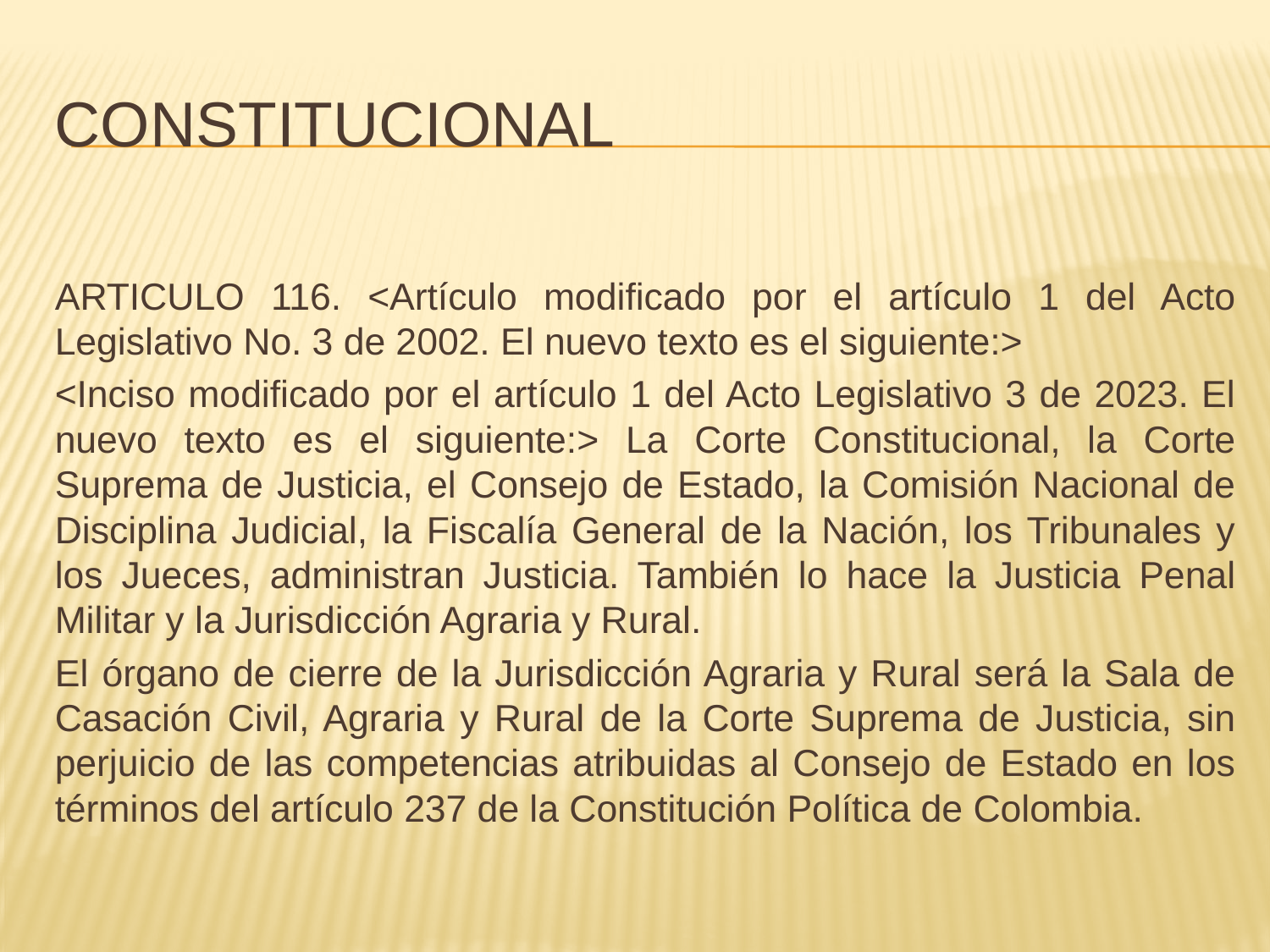

# constitucional

ARTICULO 116. <Artículo modificado por el artículo 1 del Acto Legislativo No. 3 de 2002. El nuevo texto es el siguiente:>
<Inciso modificado por el artículo 1 del Acto Legislativo 3 de 2023. El nuevo texto es el siguiente:> La Corte Constitucional, la Corte Suprema de Justicia, el Consejo de Estado, la Comisión Nacional de Disciplina Judicial, la Fiscalía General de la Nación, los Tribunales y los Jueces, administran Justicia. También lo hace la Justicia Penal Militar y la Jurisdicción Agraria y Rural.
El órgano de cierre de la Jurisdicción Agraria y Rural será la Sala de Casación Civil, Agraria y Rural de la Corte Suprema de Justicia, sin perjuicio de las competencias atribuidas al Consejo de Estado en los términos del artículo 237 de la Constitución Política de Colombia.